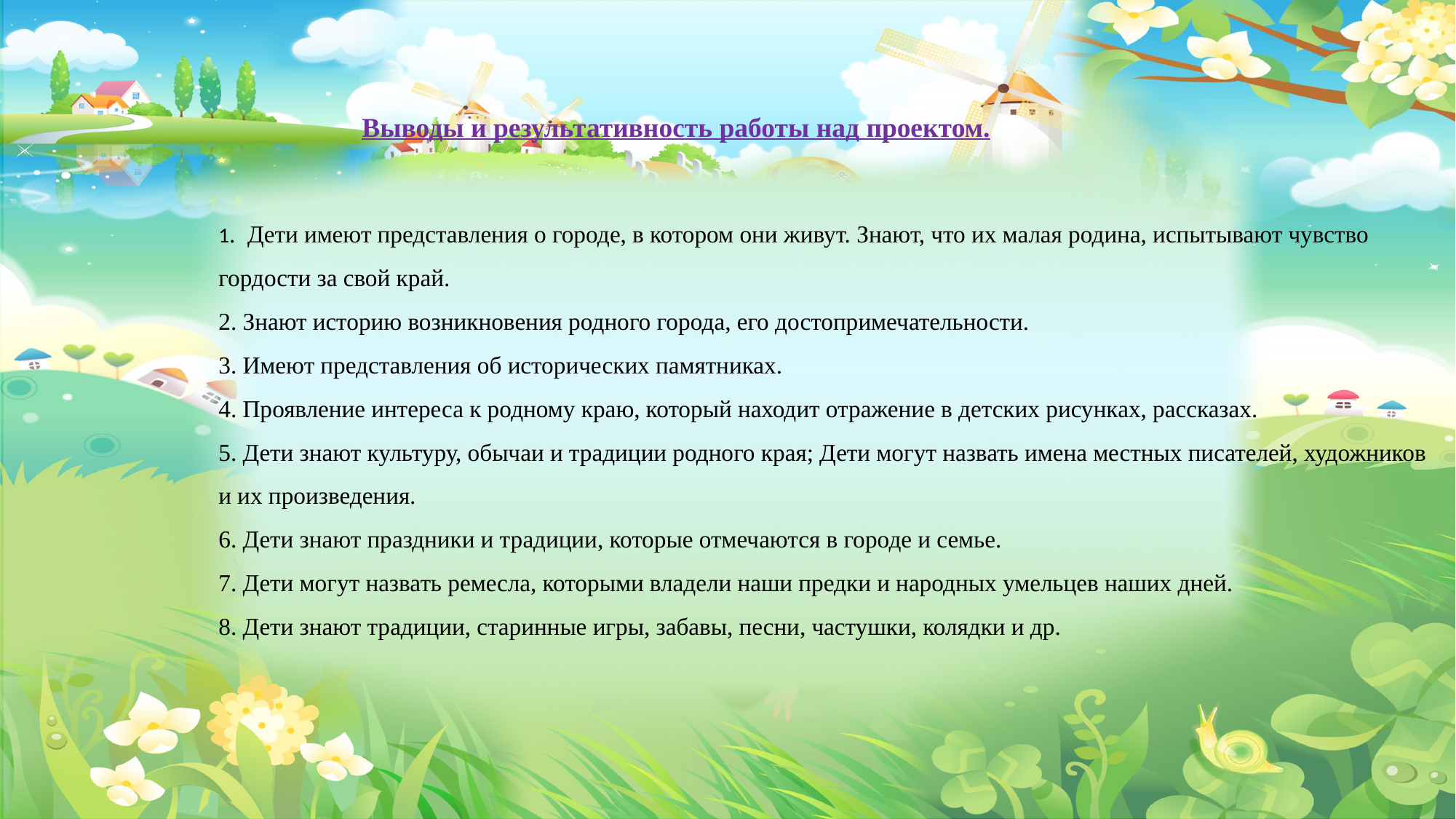

Выводы и результативность работы над проектом.
1.  Дети имеют представления о городе, в котором они живут. Знают, что их малая родина, испытывают чувство гордости за свой край.
2. Знают историю возникновения родного города, его достопримечательности.
3. Имеют представления об исторических памятниках.
4. Проявление интереса к родному краю, который находит отражение в детских рисунках, рассказах.
5. Дети знают культуру, обычаи и традиции родного края; Дети могут назвать имена местных писателей, художников и их произведения.
6. Дети знают праздники и традиции, которые отмечаются в городе и семье.
7. Дети могут назвать ремесла, которыми владели наши предки и народных умельцев наших дней.
8. Дети знают традиции, старинные игры, забавы, песни, частушки, колядки и др.